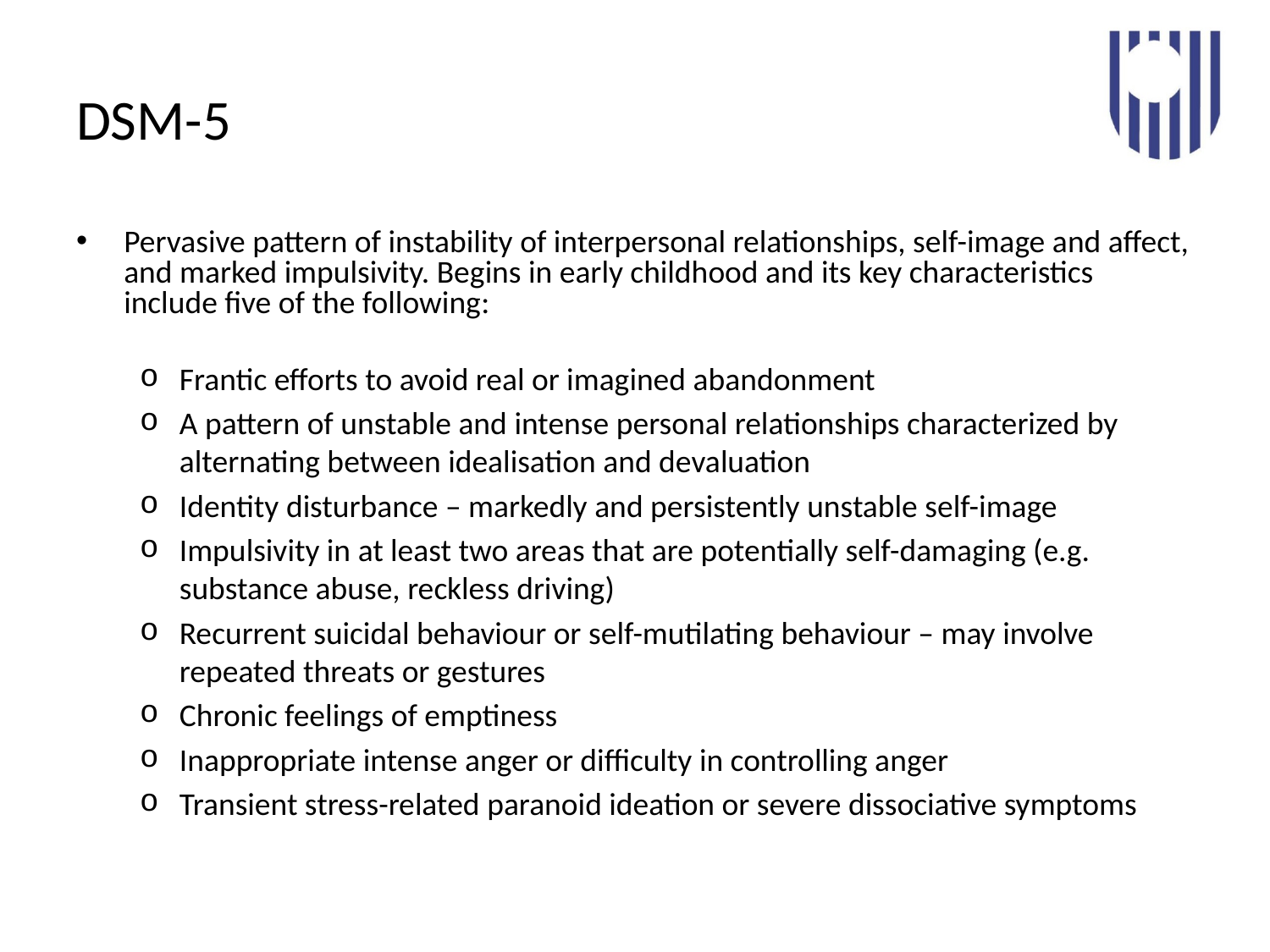

# DSM-5
Pervasive pattern of instability of interpersonal relationships, self-image and affect, and marked impulsivity. Begins in early childhood and its key characteristics include five of the following:

Frantic efforts to avoid real or imagined abandonment
A pattern of unstable and intense personal relationships characterized by alternating between idealisation and devaluation
Identity disturbance – markedly and persistently unstable self-image
Impulsivity in at least two areas that are potentially self-damaging (e.g. substance abuse, reckless driving)
Recurrent suicidal behaviour or self-mutilating behaviour – may involve repeated threats or gestures
Chronic feelings of emptiness
Inappropriate intense anger or difficulty in controlling anger
Transient stress-related paranoid ideation or severe dissociative symptoms